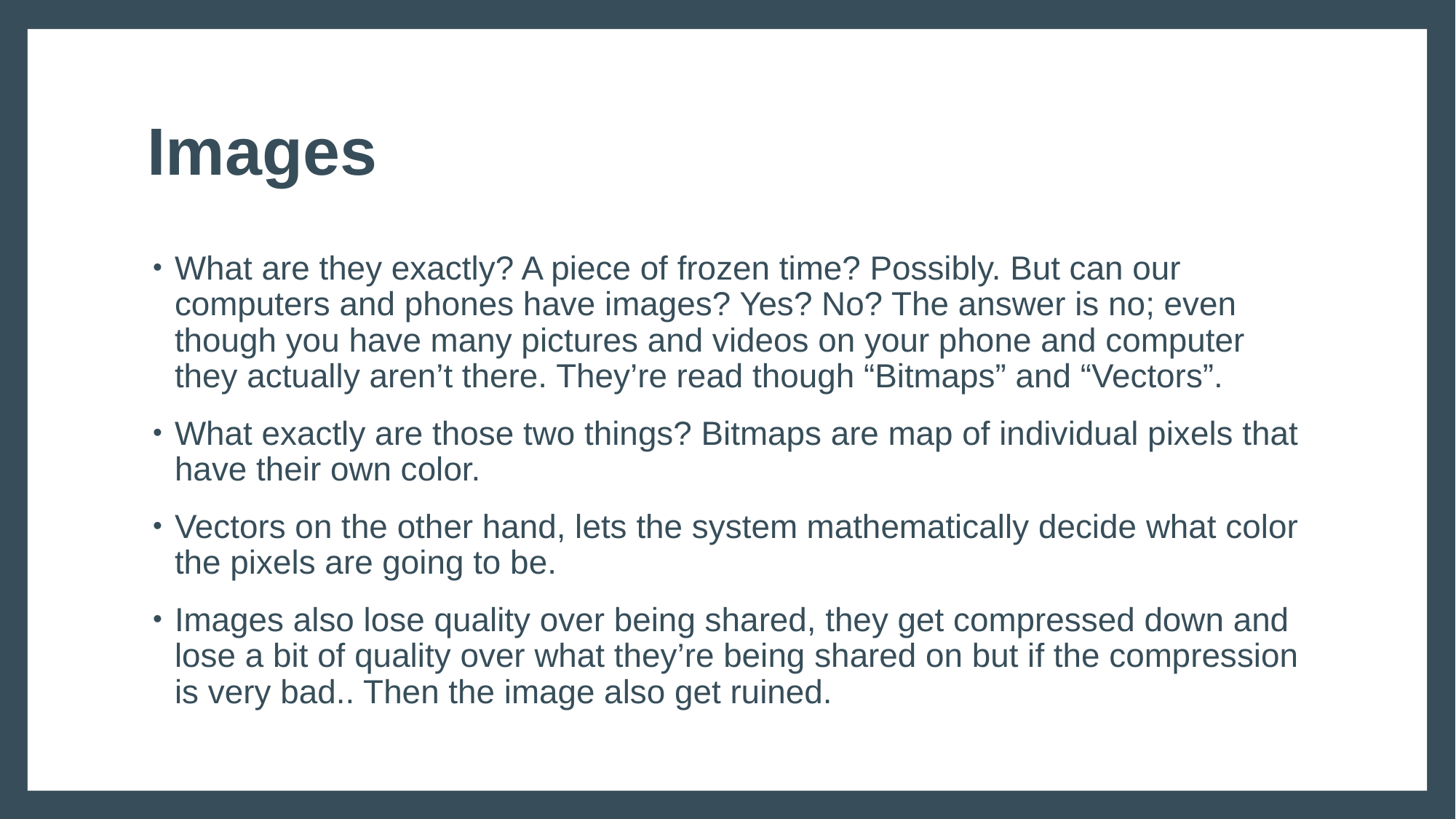

# Images
What are they exactly? A piece of frozen time? Possibly. But can our computers and phones have images? Yes? No? The answer is no; even though you have many pictures and videos on your phone and computer they actually aren’t there. They’re read though “Bitmaps” and “Vectors”.
What exactly are those two things? Bitmaps are map of individual pixels that have their own color.
Vectors on the other hand, lets the system mathematically decide what color the pixels are going to be.
Images also lose quality over being shared, they get compressed down and lose a bit of quality over what they’re being shared on but if the compression is very bad.. Then the image also get ruined.